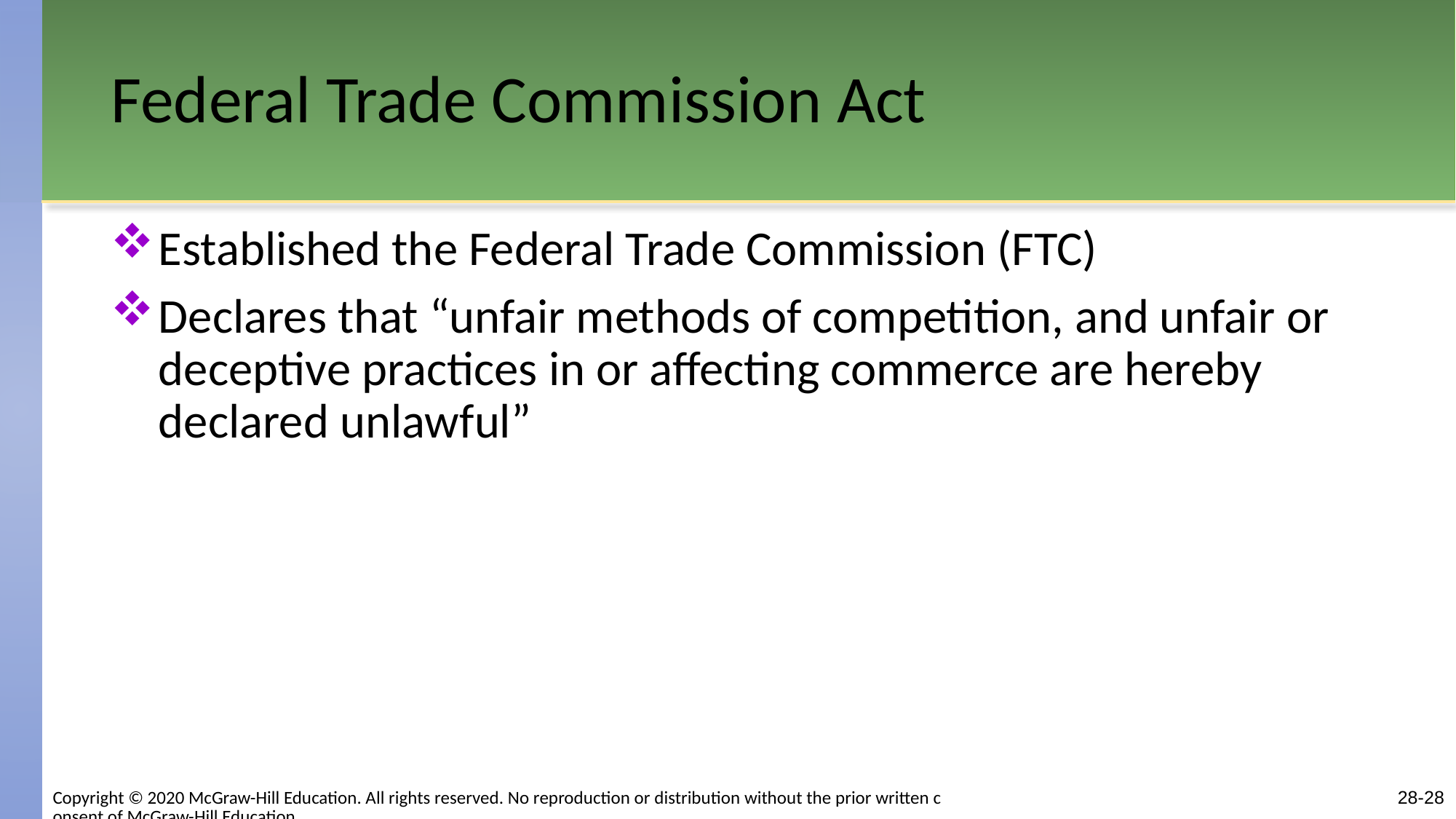

# Federal Trade Commission Act
Established the Federal Trade Commission (FTC)
Declares that “unfair methods of competition, and unfair or deceptive practices in or affecting commerce are hereby declared unlawful”

Copyright © 2020 McGraw-Hill Education. All rights reserved. No reproduction or distribution without the prior written consent of McGraw-Hill Education.
28-28